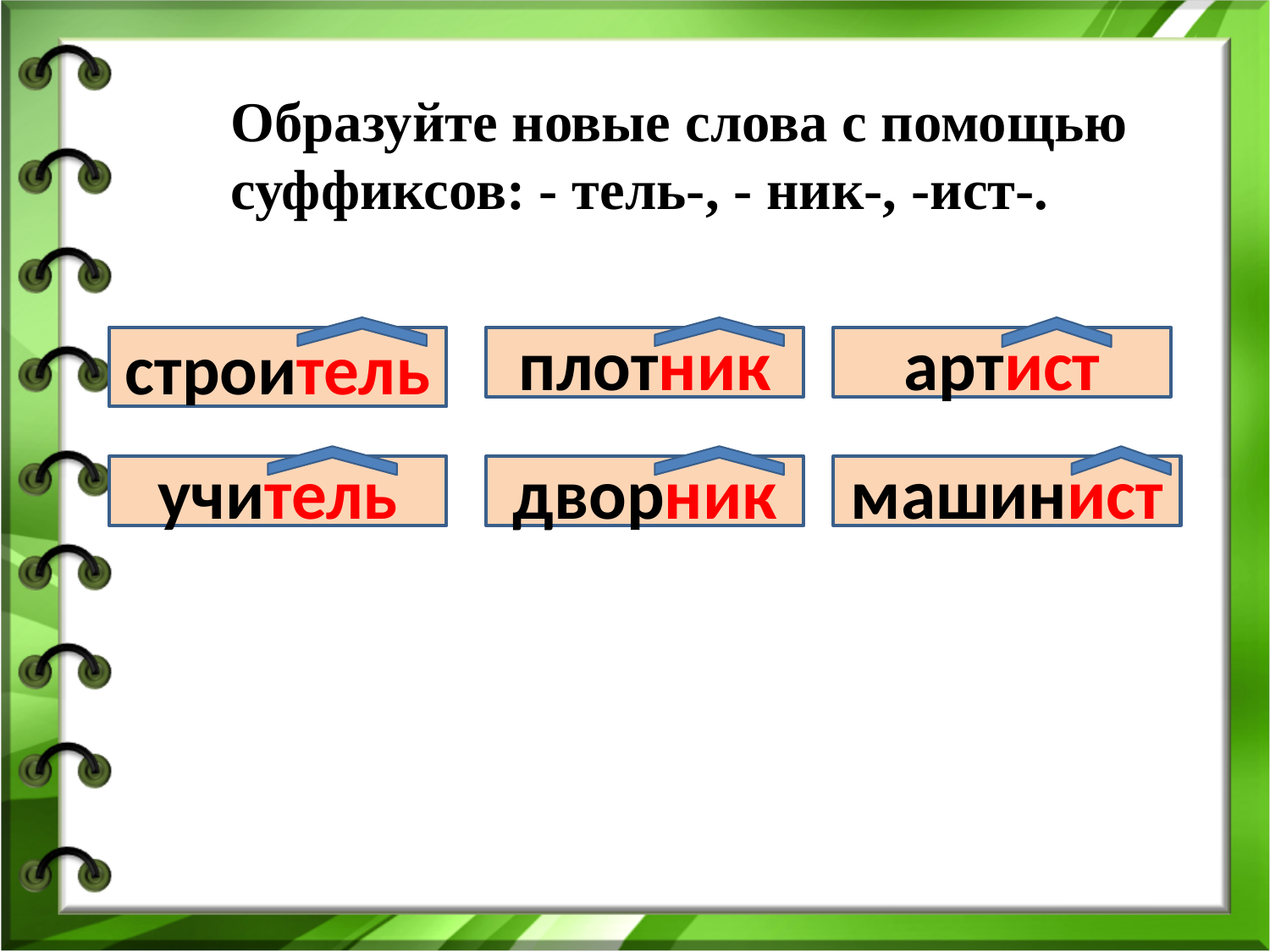

Образуйте новые слова с помощью суффиксов: - тель-, - ник-, -ист-.

строитель
плотник
артист
строи

учитель
дворник
машинист